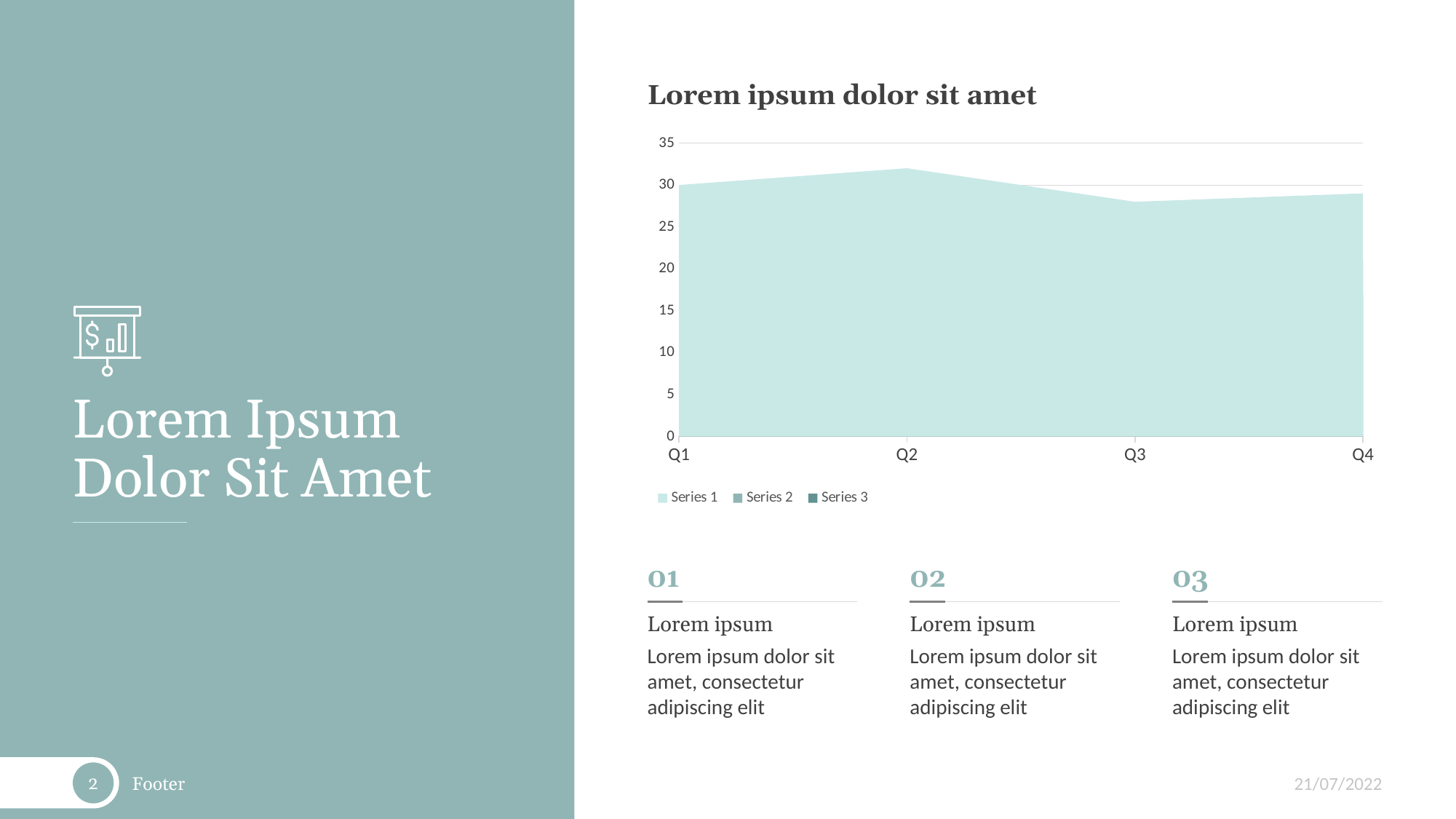

Lorem ipsum dolor sit amet

### Chart

| Category | Series 1 | Series 2 | Series 3 |
|---|---|---|---|
| Q1 | 30.0 | 25.0 | 25.0 |
| Q2 | 32.0 | 28.0 | 27.0 |
| Q3 | 28.0 | 25.0 | 20.0 |
| Q4 | 29.0 | 21.0 | 17.0 |

# Lorem Ipsum Dolor Sit Amet
01
02
03
Lorem ipsum
Lorem ipsum
Lorem ipsum
Lorem ipsum dolor sit amet, consectetur adipiscing elit
Lorem ipsum dolor sit amet, consectetur adipiscing elit
Lorem ipsum dolor sit amet, consectetur adipiscing elit
2
Footer
21/07/2022